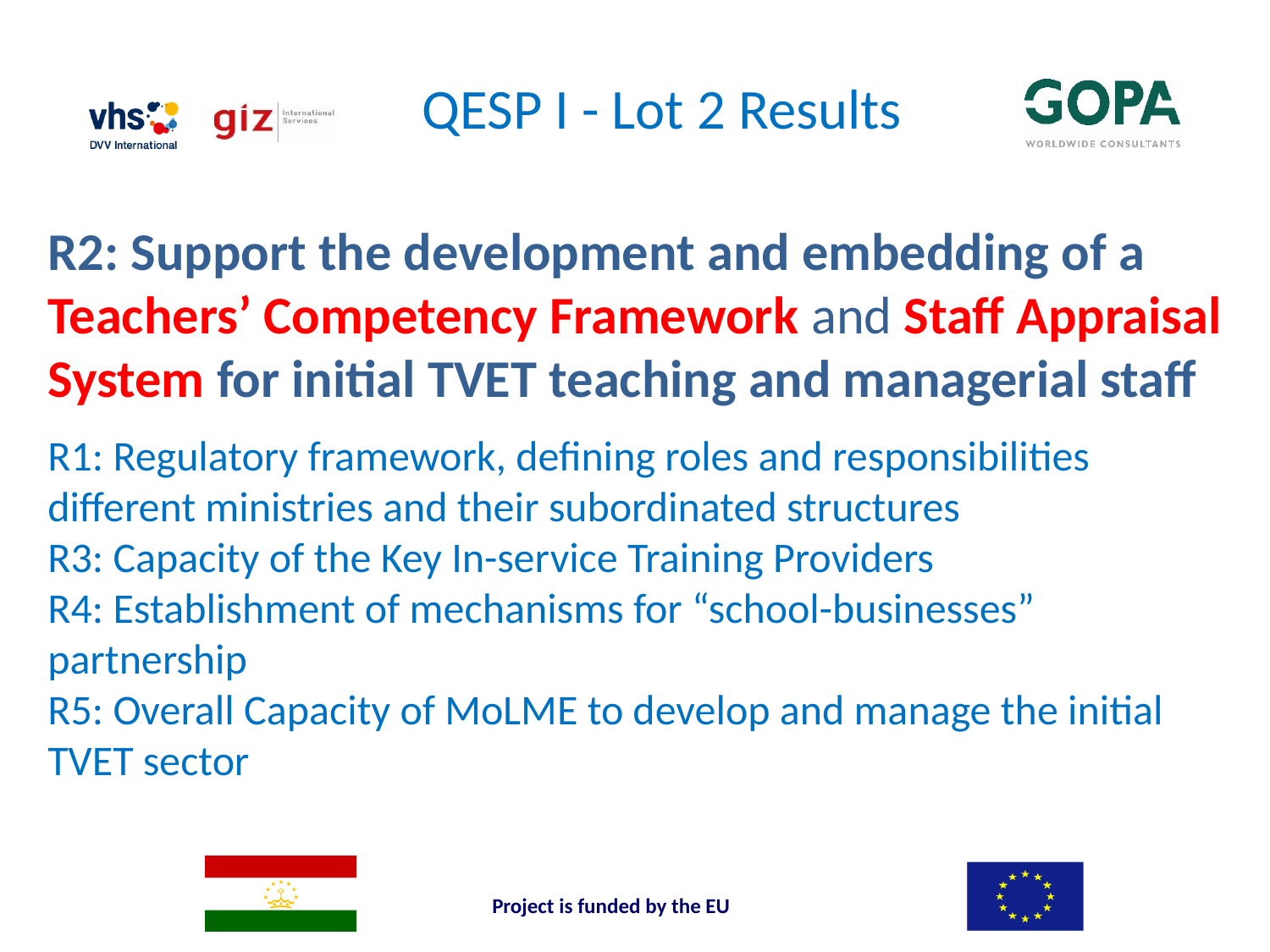

# QESP I - Lot 2 Results
R2: Support the development and embedding of a Teachers’ Competency Framework and Staff Appraisal System for initial TVET teaching and managerial staff

R1: Regulatory framework, defining roles and responsibilities different ministries and their subordinated structures
R3: Capacity of the Key In-service Training Providers
R4: Establishment of mechanisms for “school-businesses” partnership
R5: Overall Capacity of MoLME to develop and manage the initial TVET sector
Project is funded by the EU